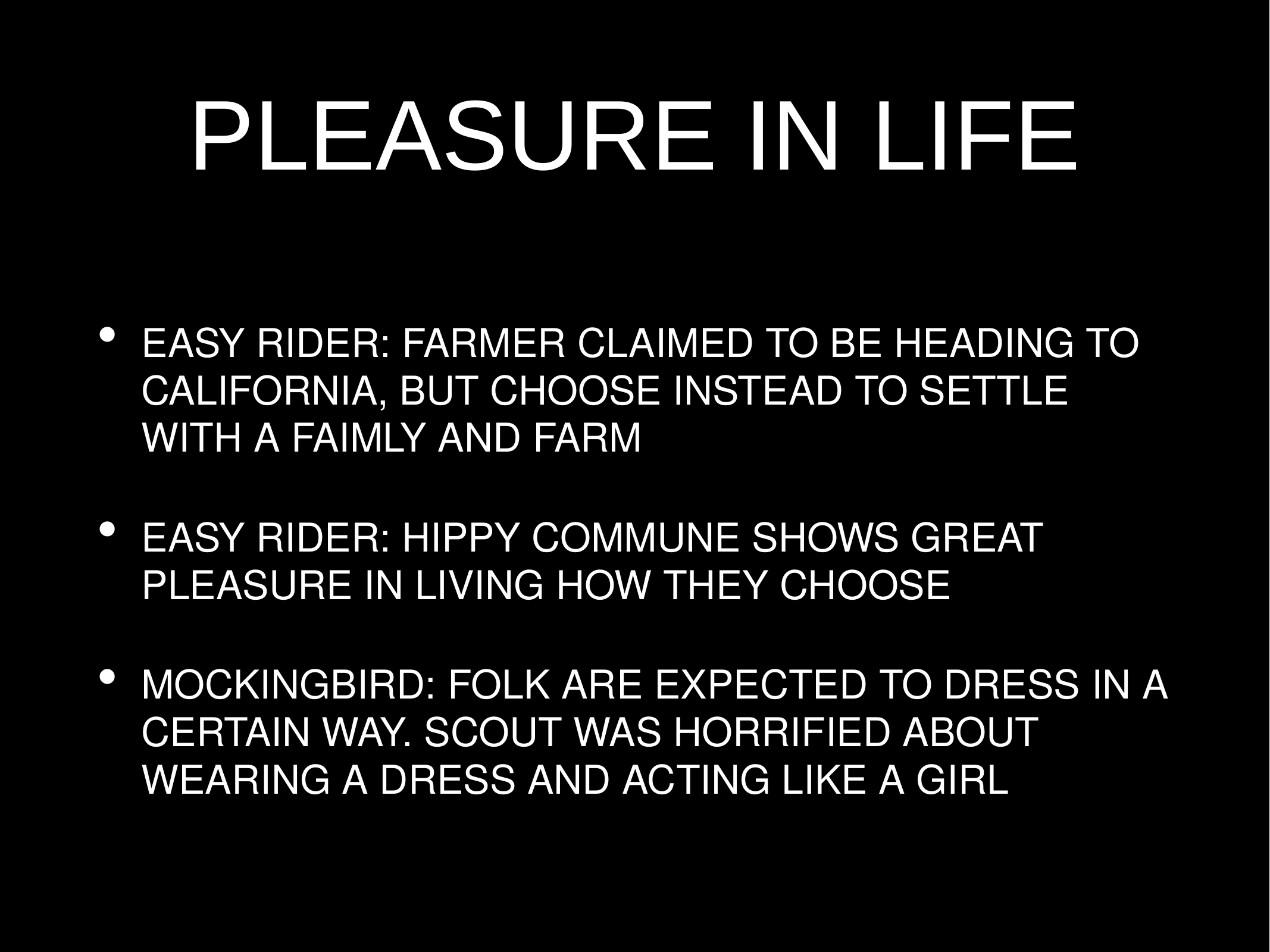

# PLEASURE IN LIFE
EASY RIDER: FARMER CLAIMED TO BE HEADING TO CALIFORNIA, BUT CHOOSE INSTEAD TO SETTLE WITH A FAIMLY AND FARM
EASY RIDER: HIPPY COMMUNE SHOWS GREAT PLEASURE IN LIVING HOW THEY CHOOSE
MOCKINGBIRD: FOLK ARE EXPECTED TO DRESS IN A CERTAIN WAY. SCOUT WAS HORRIFIED ABOUT WEARING A DRESS AND ACTING LIKE A GIRL